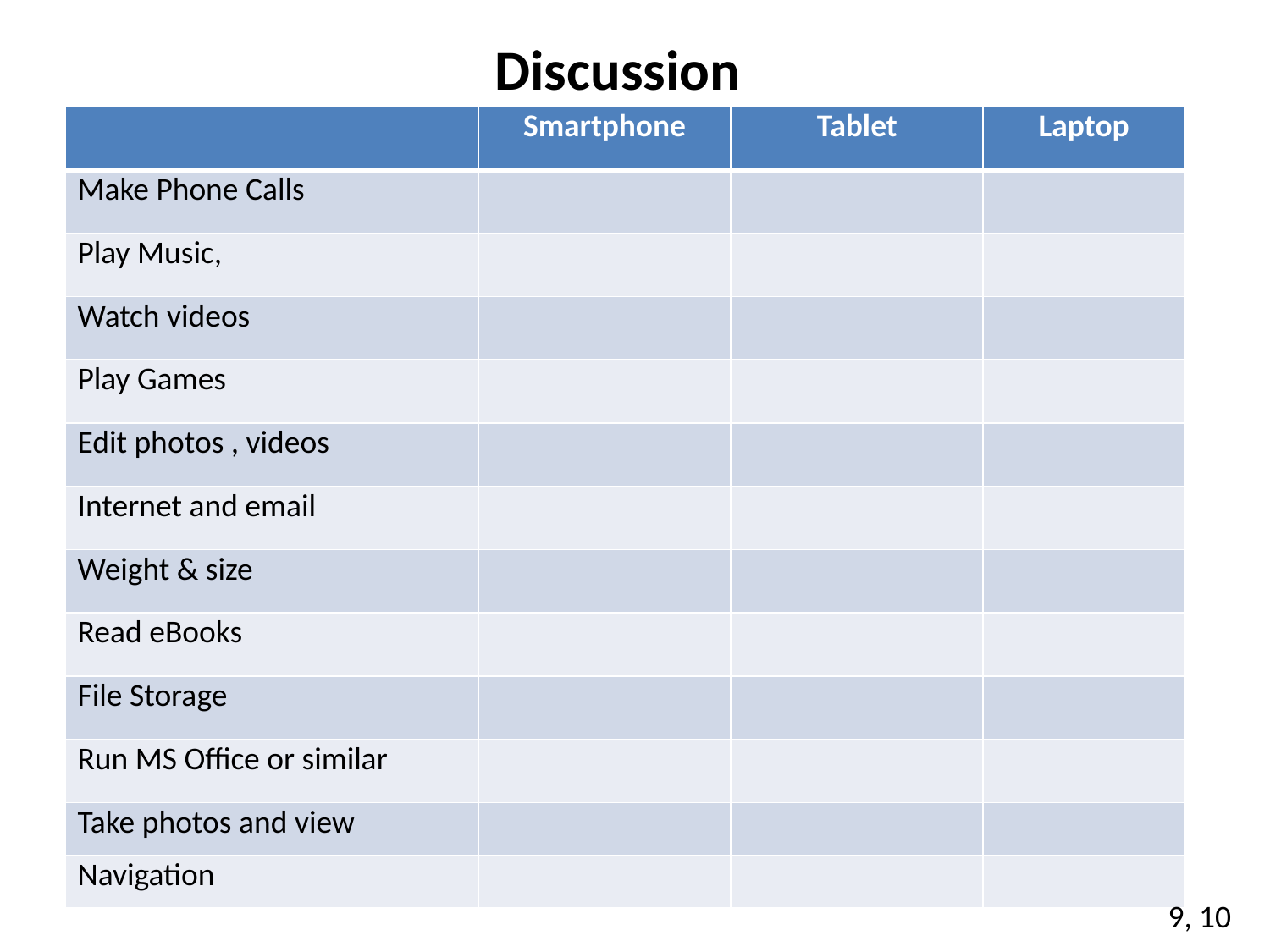

Discussion
|  | Smartphone | Tablet | Laptop |
| --- | --- | --- | --- |
| Make Phone Calls |  |  |  |
| Play Music, |  |  |  |
| Watch videos |  |  |  |
| Play Games |  |  |  |
| Edit photos , videos |  |  |  |
| Internet and email |  |  |  |
| Weight & size |  |  |  |
| Read eBooks |  |  |  |
| File Storage |  |  |  |
| Run MS Office or similar |  |  |  |
| Take photos and view |  |  |  |
| Navigation |  |  |  |
9, 10